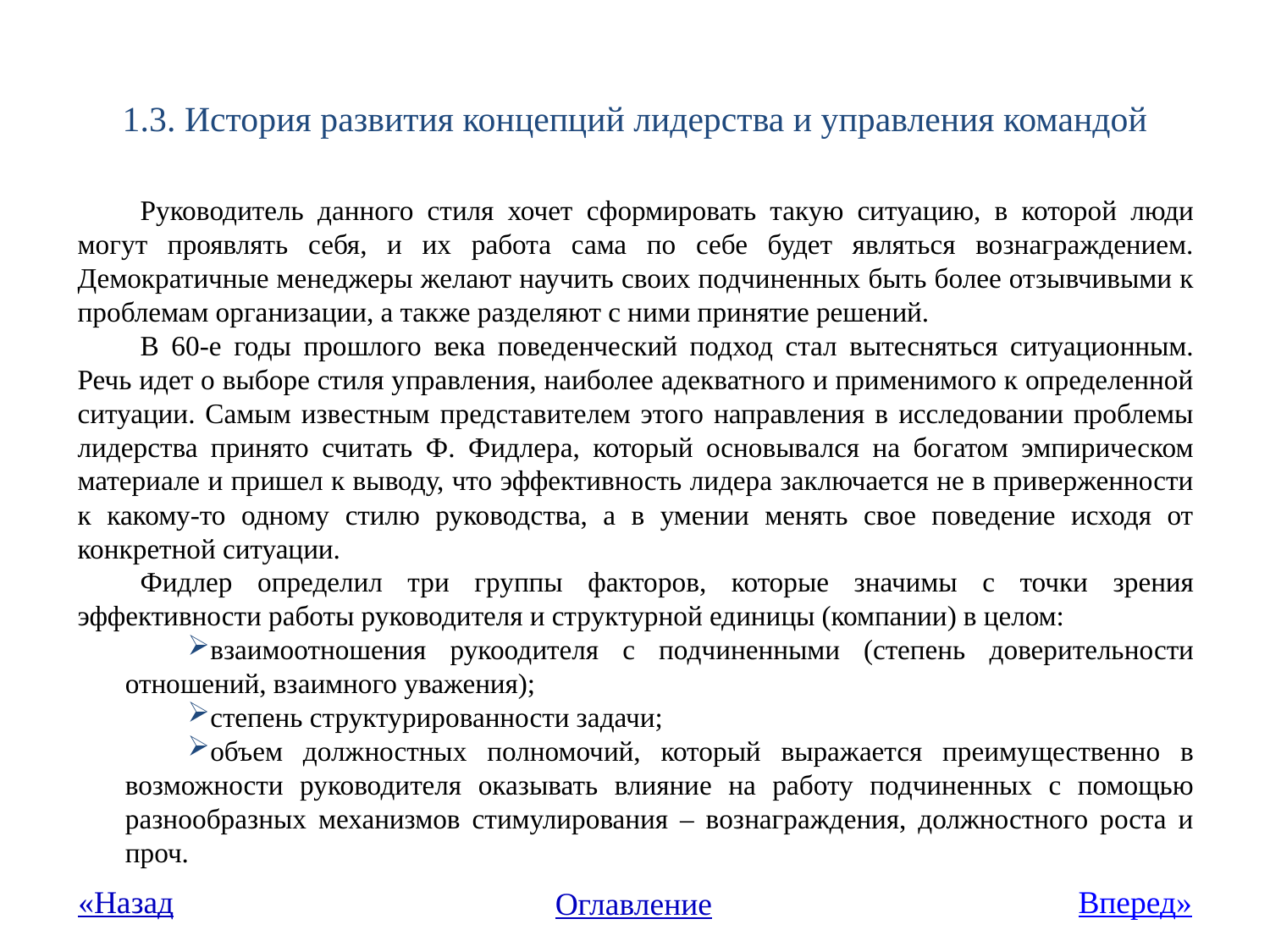

# 1.3. История развития концепций лидерства и управления командой
Руководитель данного стиля хочет сформировать такую ситуацию, в которой люди могут проявлять себя, и их работа сама по себе будет являться вознаграждением. Демократичные менеджеры желают научить своих подчиненных быть более отзывчивыми к проблемам организации, а также разделяют с ними принятие решений.
В 60-е годы прошлого века поведенческий подход стал вытесняться ситуационным. Речь идет о выборе стиля управления, наиболее адекватного и применимого к определенной ситуации. Самым известным представителем этого направления в исследовании проблемы лидерства принято считать Ф. Фидлера, который основывался на богатом эмпирическом материале и пришел к выводу, что эффективность лидера заключается не в приверженности к какому-то одному стилю руководства, а в умении менять свое поведение исходя от конкретной ситуации.
Фидлер определил три группы факторов, которые значимы с точки зрения эффективности работы руководителя и структурной единицы (компании) в целом:
взаимоотношения рукоодителя с подчиненными (степень доверительности отношений, взаимного уважения);
степень структурированности задачи;
объем должностных полномочий, который выражается преимущественно в возможности руководителя оказывать влияние на работу подчиненных с помощью разнообразных механизмов стимулирования – вознаграждения, должностного роста и проч.

«Назад
Вперед»
Оглавление